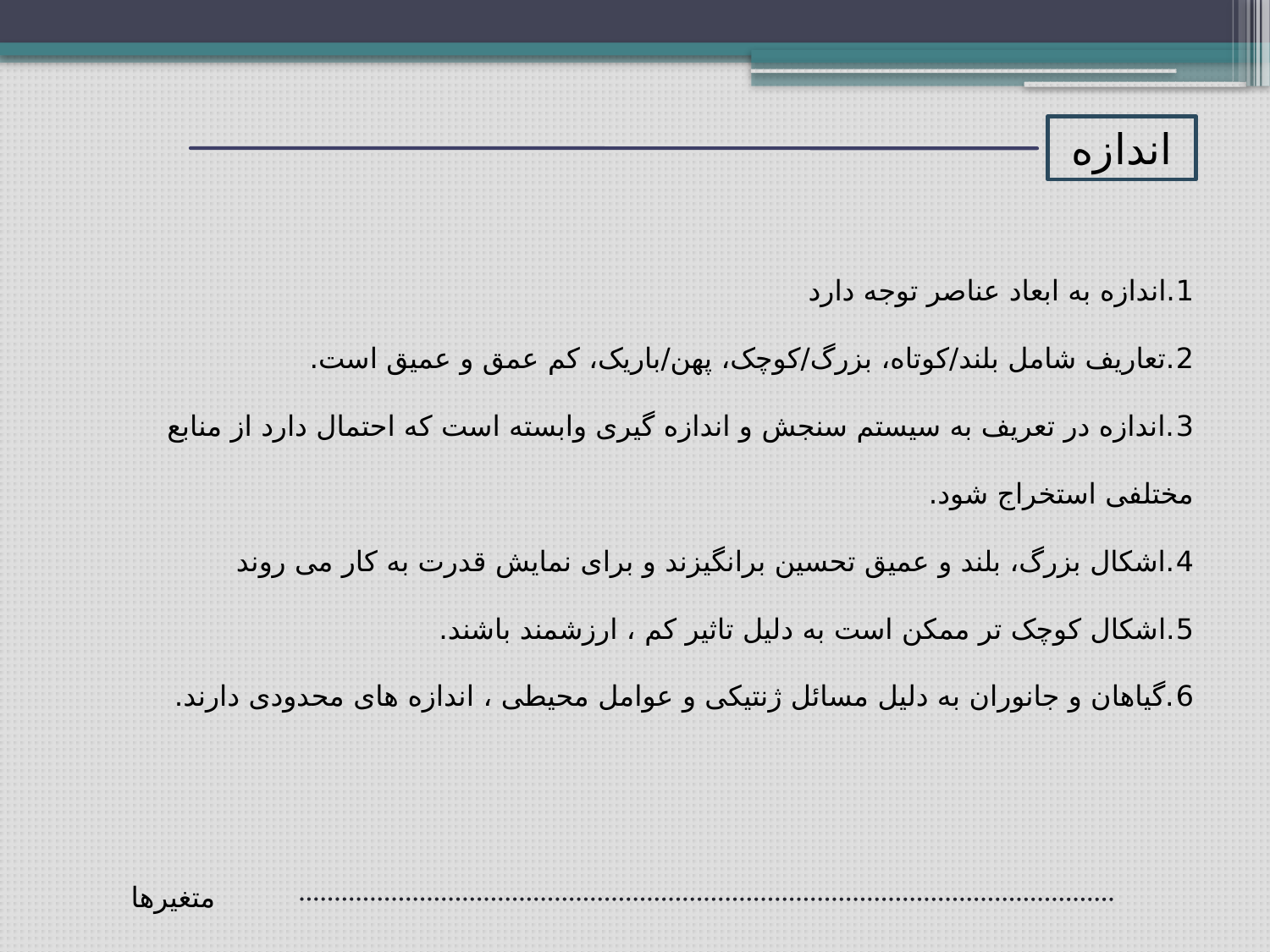

اندازه
1.اندازه به ابعاد عناصر توجه دارد
2.تعاریف شامل بلند/کوتاه، بزرگ/کوچک، پهن/باریک، کم عمق و عمیق است.
3.اندازه در تعریف به سیستم سنجش و اندازه گیری وابسته است که احتمال دارد از منابع مختلفی استخراج شود.
4.اشکال بزرگ، بلند و عمیق تحسین برانگیزند و برای نمایش قدرت به کار می روند
5.اشکال کوچک تر ممکن است به دلیل تاثیر کم ، ارزشمند باشند.
6.گیاهان و جانوران به دلیل مسائل ژنتیکی و عوامل محیطی ، اندازه های محدودی دارند.
متغیرها